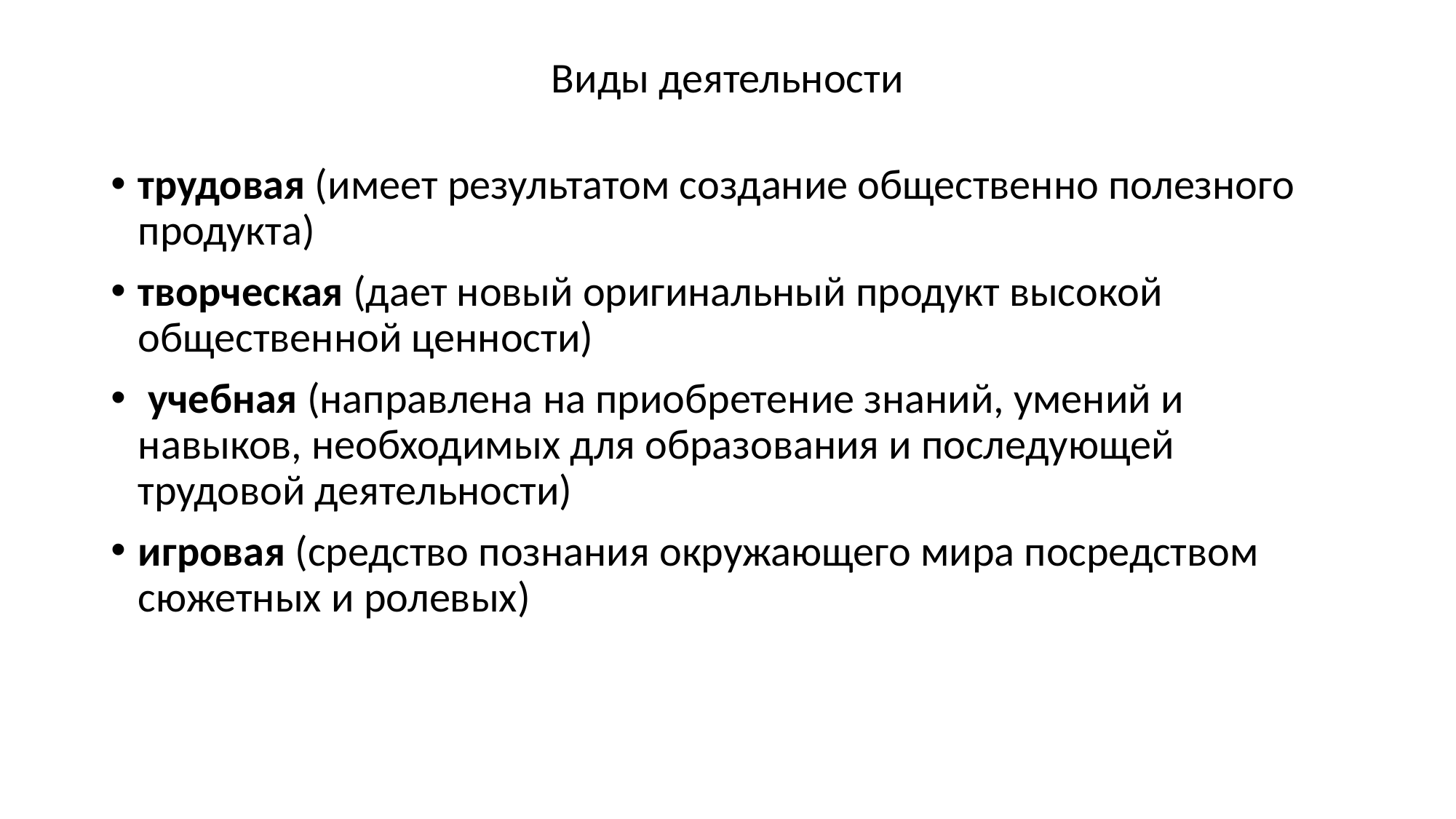

# Виды деятельности
трудовая (имеет результатом создание общественно полезного продукта)
творческая (дает новый оригинальный продукт высокой общественной ценности)
 учебная (направлена на приобретение знаний, умений и навыков, необходимых для образования и последующей трудовой деятельности)
игровая (средство познания окружающего мира посредством сюжетных и ролевых)